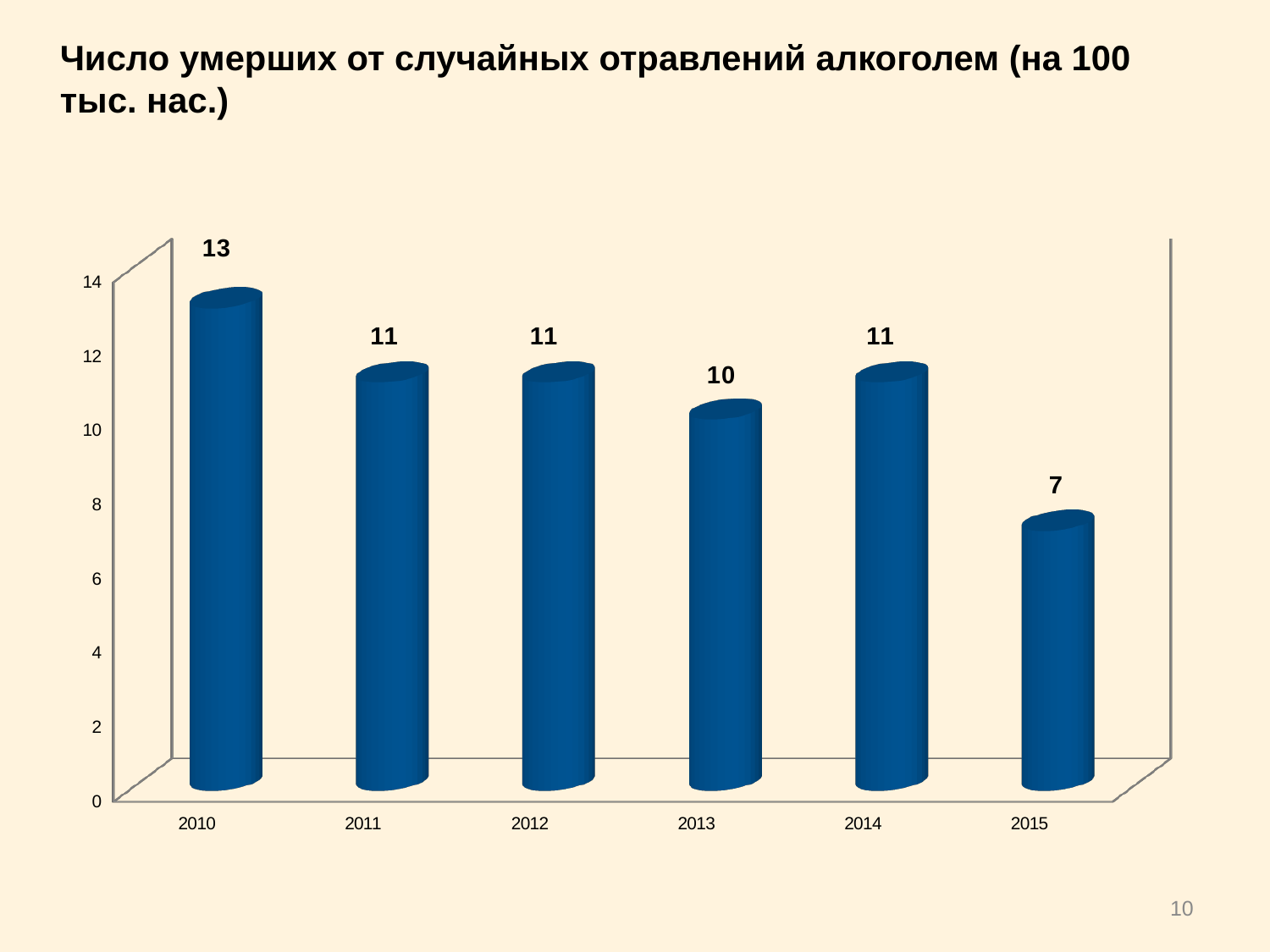

# Число умерших от случайных отравлений алкоголем (на 100 тыс. нас.)

[unsupported chart]

10